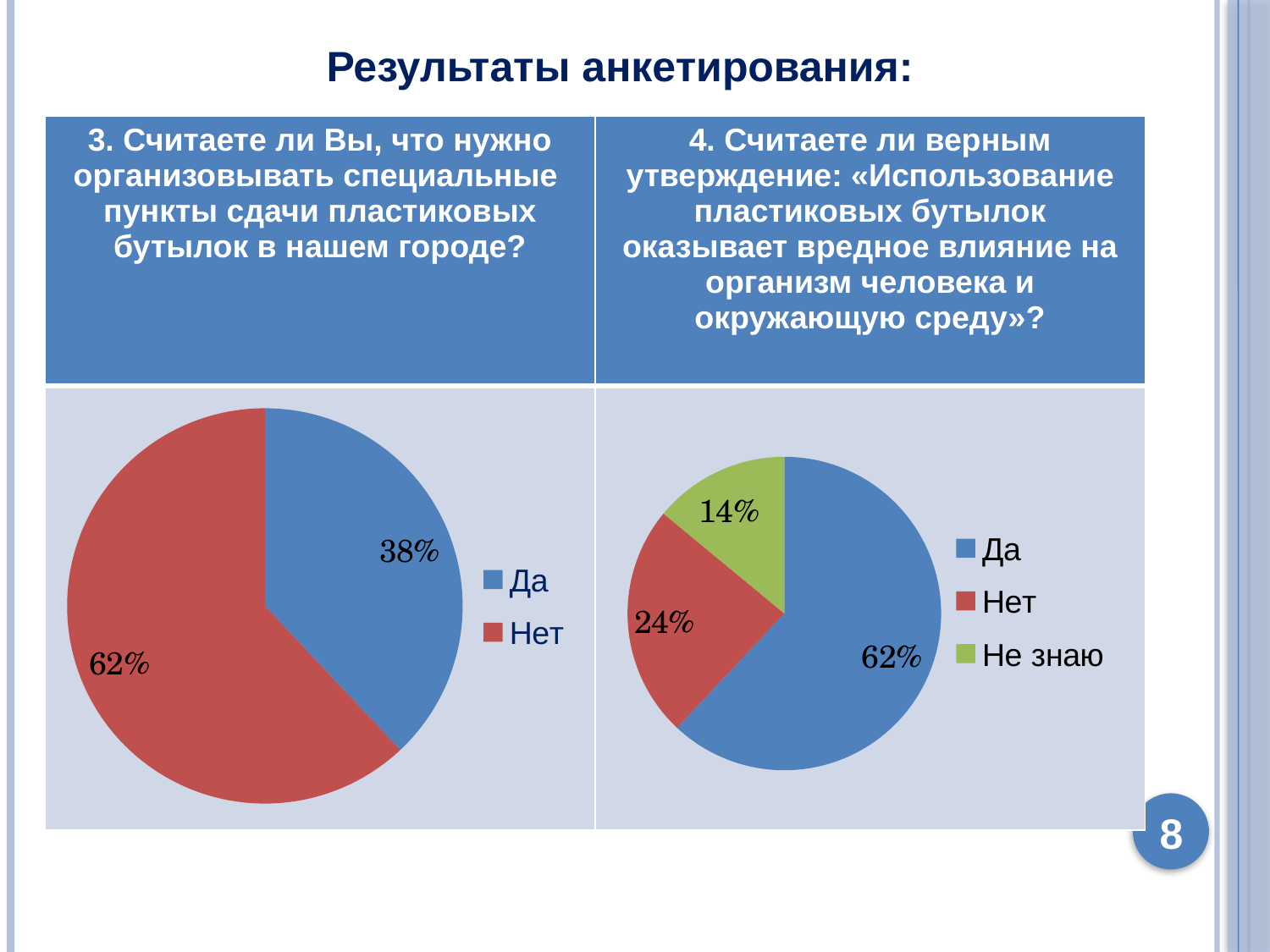

Результаты анкетирования:
| 3. Считаете ли Вы, что нужно организовывать специальные пункты сдачи пластиковых бутылок в нашем городе? | 4. Считаете ли верным утверждение: «Использование пластиковых бутылок оказывает вредное влияние на организм человека и окружающую среду»? |
| --- | --- |
|  |  |

### Chart

| Category | Столбец1 |
|---|---|
| Да | 0.38 |
| Нет | 0.62 |

### Chart

| Category | Продажи |
|---|---|
| Да | 0.62 |
| Нет | 0.24 |
| Не знаю | 0.14 |
8